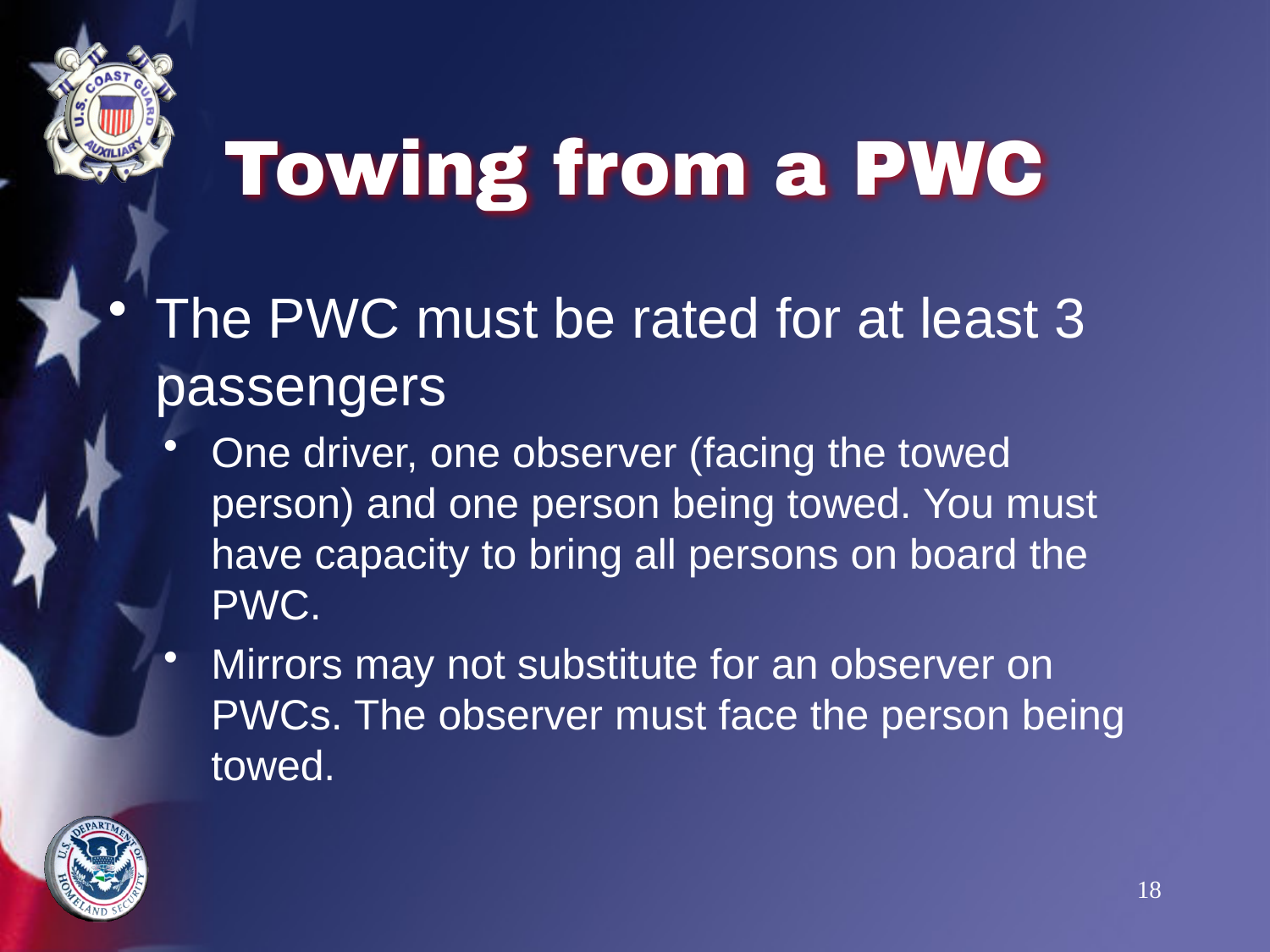

# Towing from a PWC
The PWC must be rated for at least 3 passengers
One driver, one observer (facing the towed person) and one person being towed. You must have capacity to bring all persons on board the PWC.
Mirrors may not substitute for an observer on PWCs. The observer must face the person being towed.
18